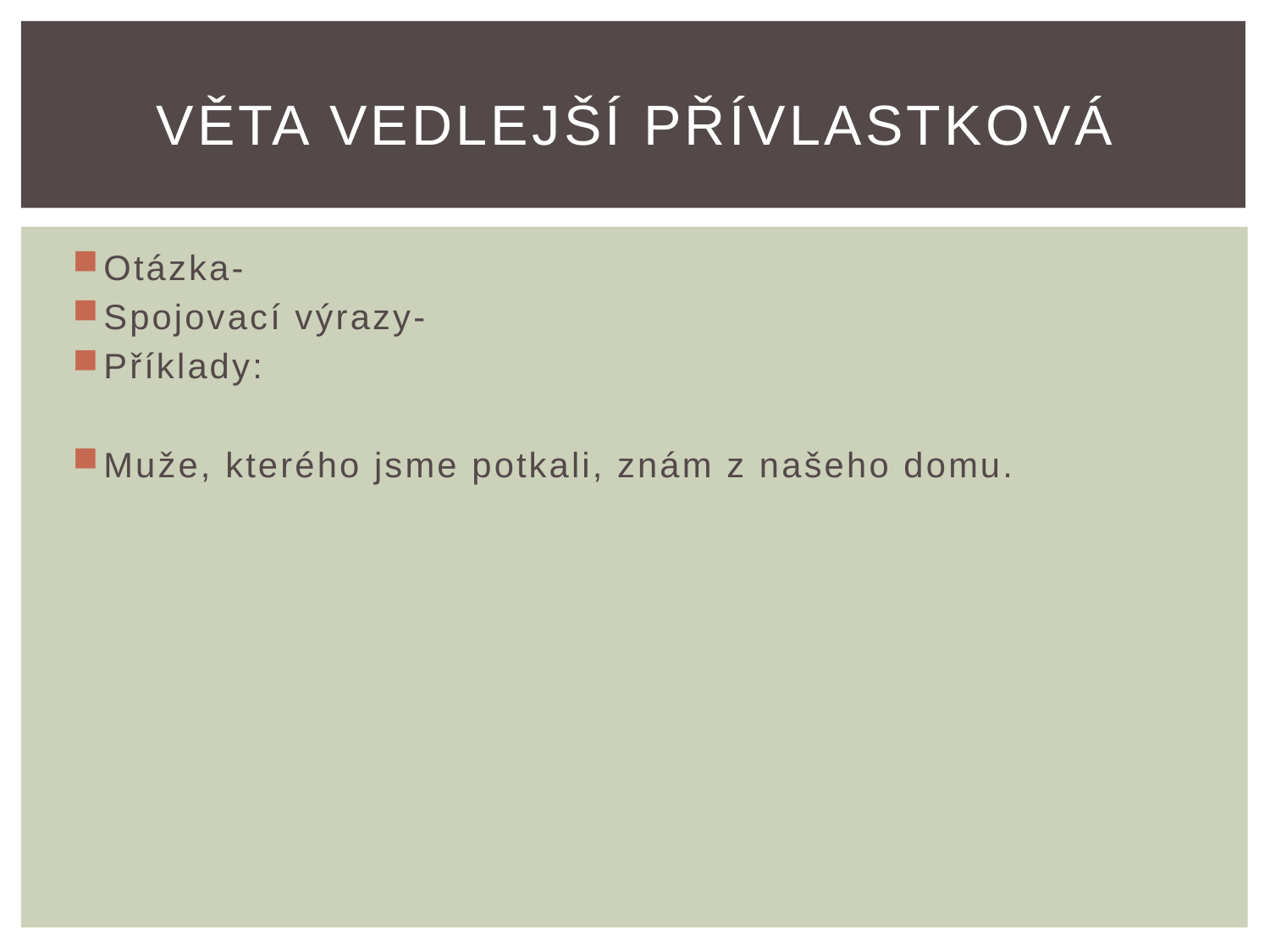

# VĚTA VEDLEJŠÍ PŘÍVLASTKOVÁ
Otázka-
Spojovací výrazy-
Příklady:

Muže, kterého jsme potkali, znám z našeho domu.